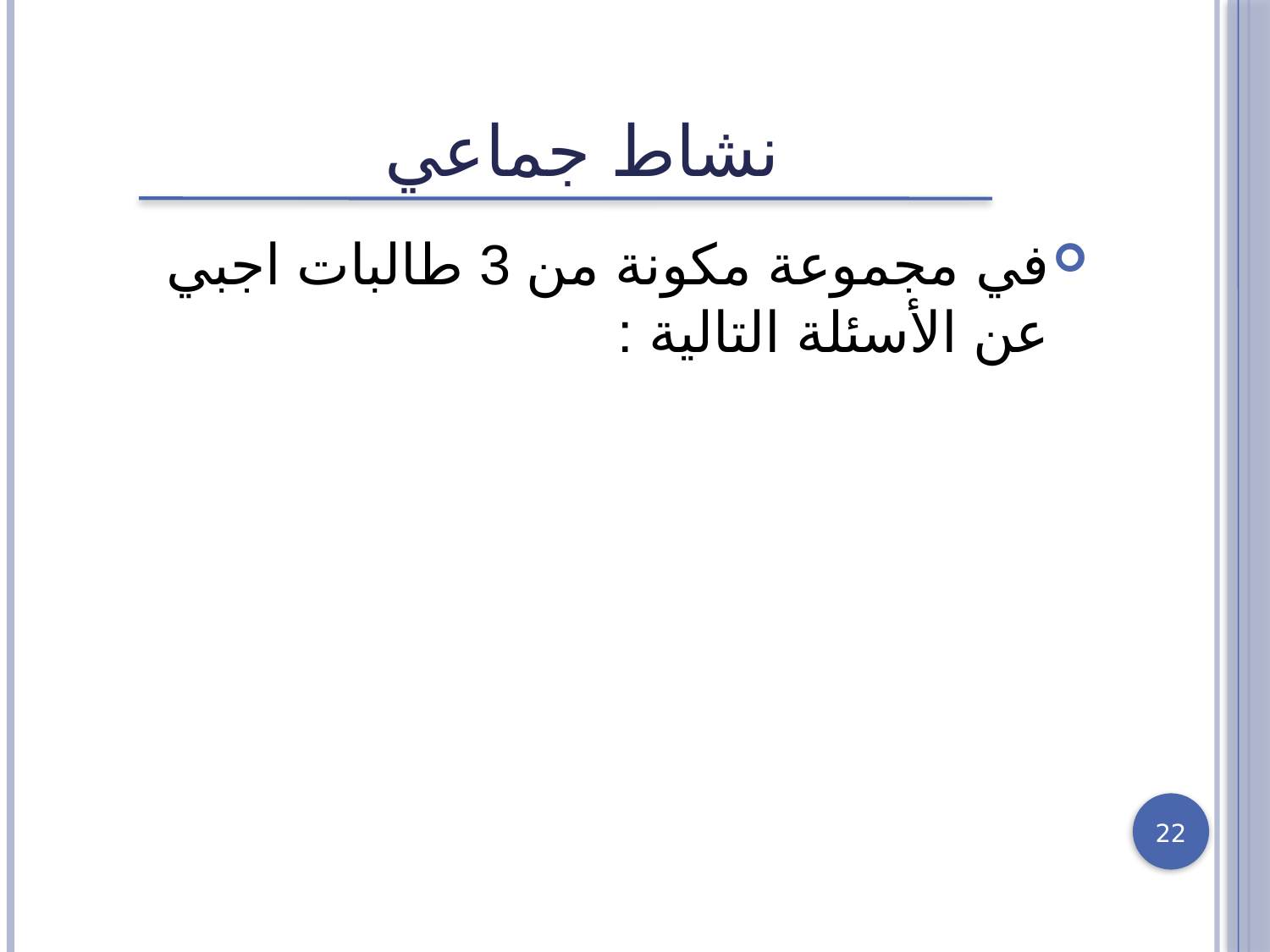

# نشاط جماعي
في مجموعة مكونة من 3 طالبات اجبي عن الأسئلة التالية :

22